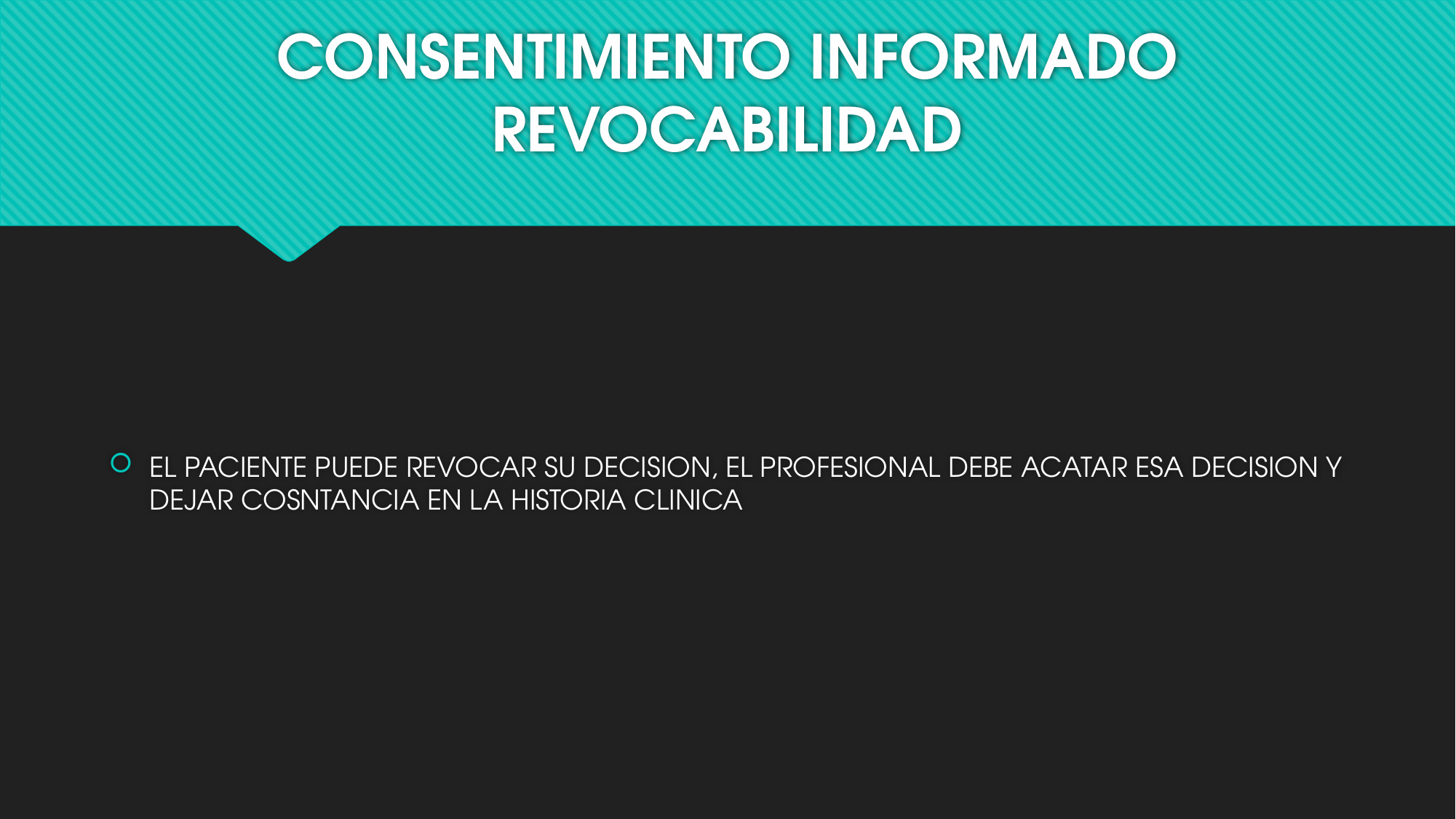

# CONSENTIMIENTO INFORMADO REVOCABILIDAD
EL PACIENTE PUEDE REVOCAR SU DECISION, EL PROFESIONAL DEBE ACATAR ESA DECISION Y DEJAR COSNTANCIA EN LA HISTORIA CLINICA